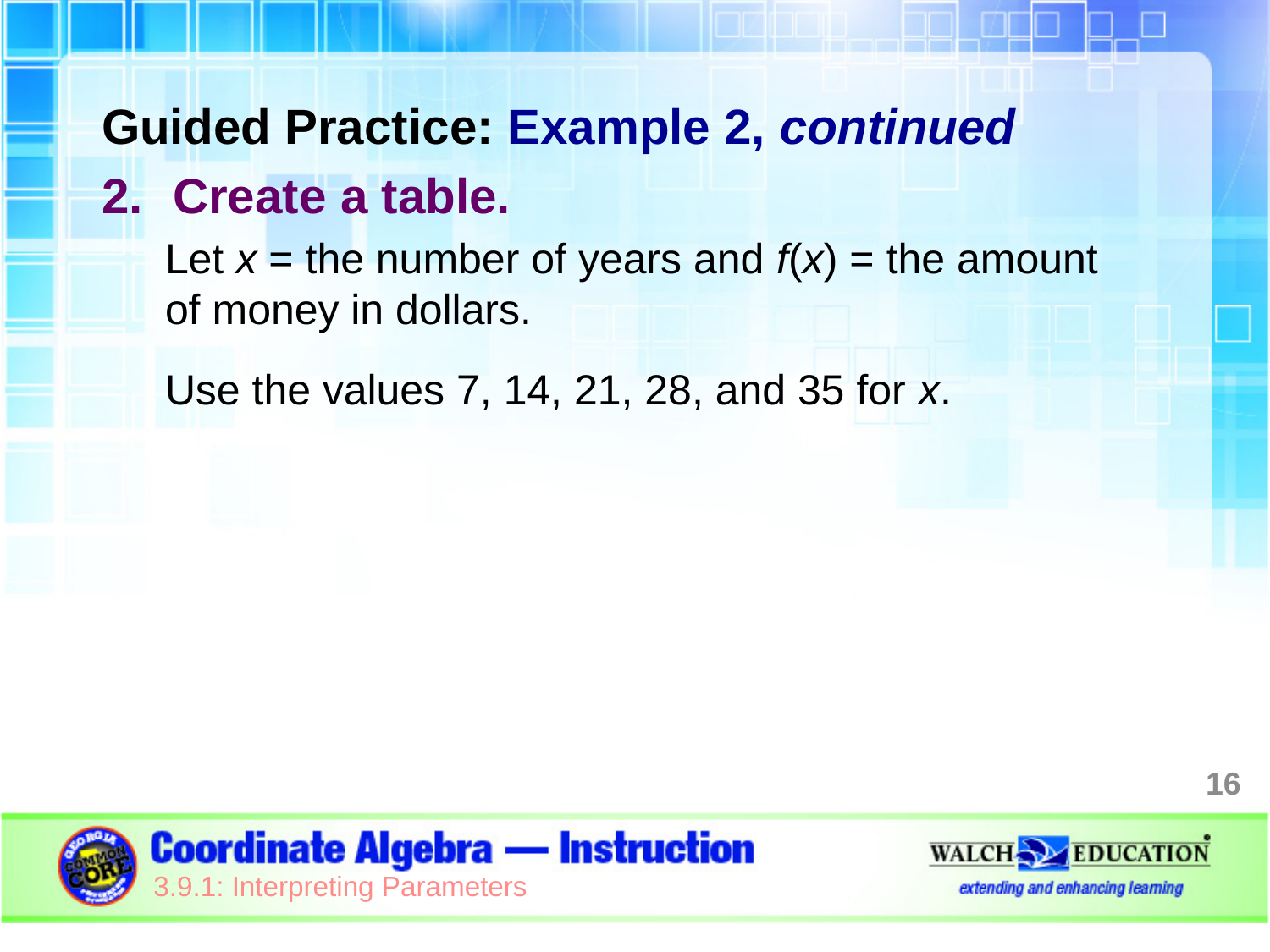

Guided Practice: Example 2, continued
Create a table.
Let x = the number of years and f(x) = the amount of money in dollars.
Use the values 7, 14, 21, 28, and 35 for x.
16
3.9.1: Interpreting Parameters